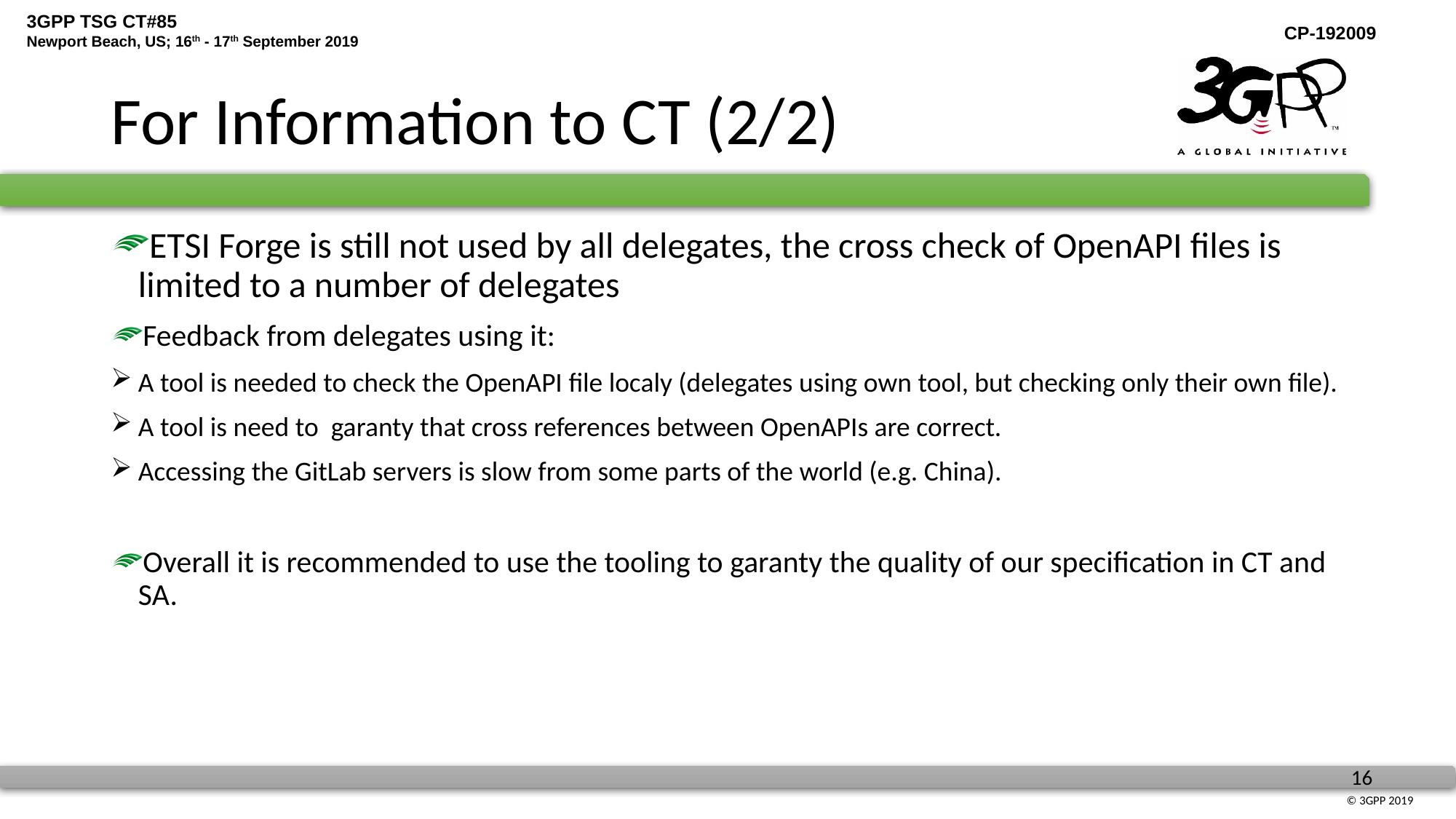

# For Information to CT (2/2)
ETSI Forge is still not used by all delegates, the cross check of OpenAPI files is limited to a number of delegates
Feedback from delegates using it:
A tool is needed to check the OpenAPI file localy (delegates using own tool, but checking only their own file).
A tool is need to  garanty that cross references between OpenAPIs are correct.
Accessing the GitLab servers is slow from some parts of the world (e.g. China).

Overall it is recommended to use the tooling to garanty the quality of our specification in CT and SA.